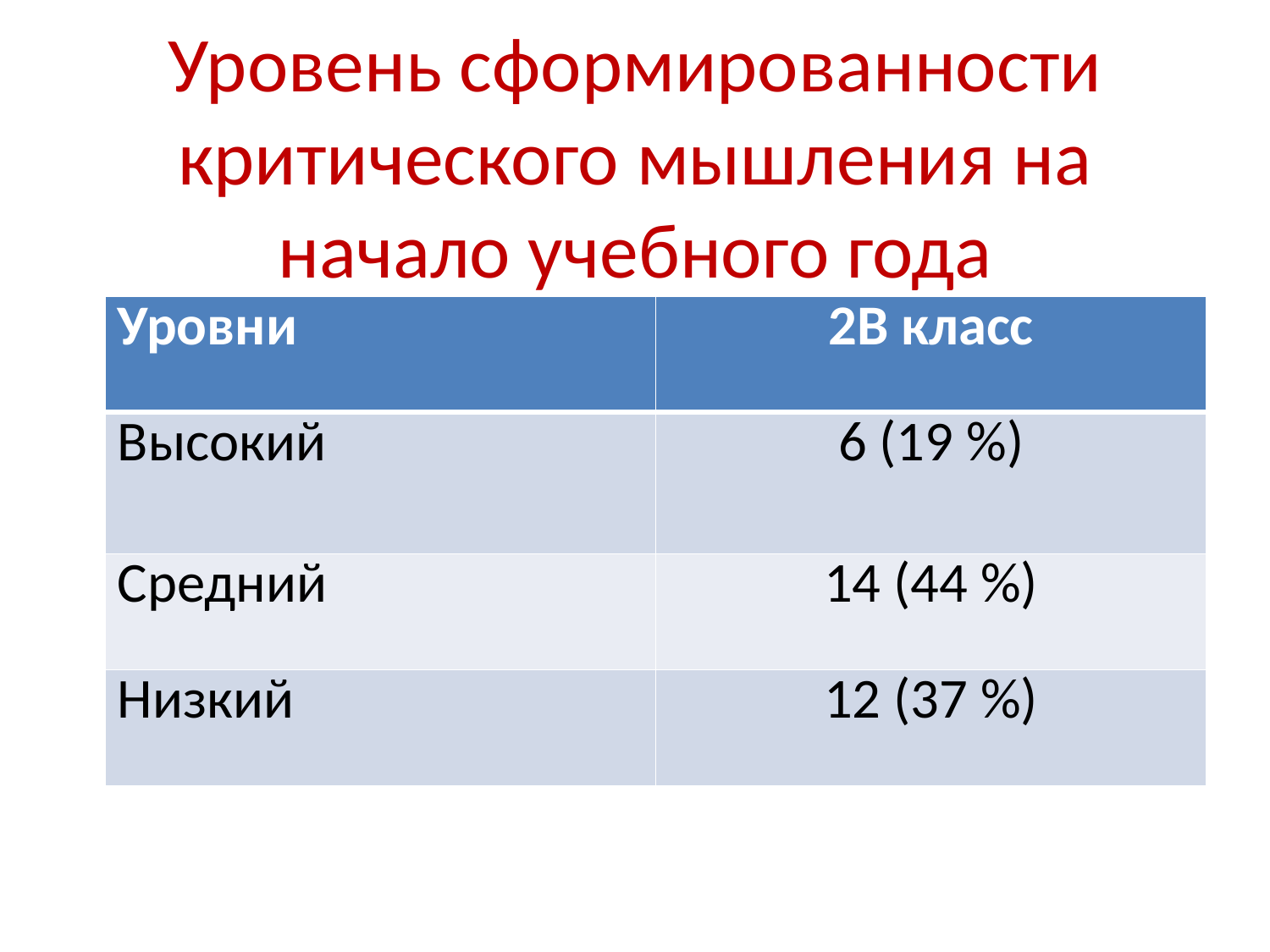

# Уровень сформированности критического мышления на начало учебного года

| Уровни | 2В класс |
| --- | --- |
| Высокий | 6 (19 %) |
| Средний | 14 (44 %) |
| Низкий | 12 (37 %) |